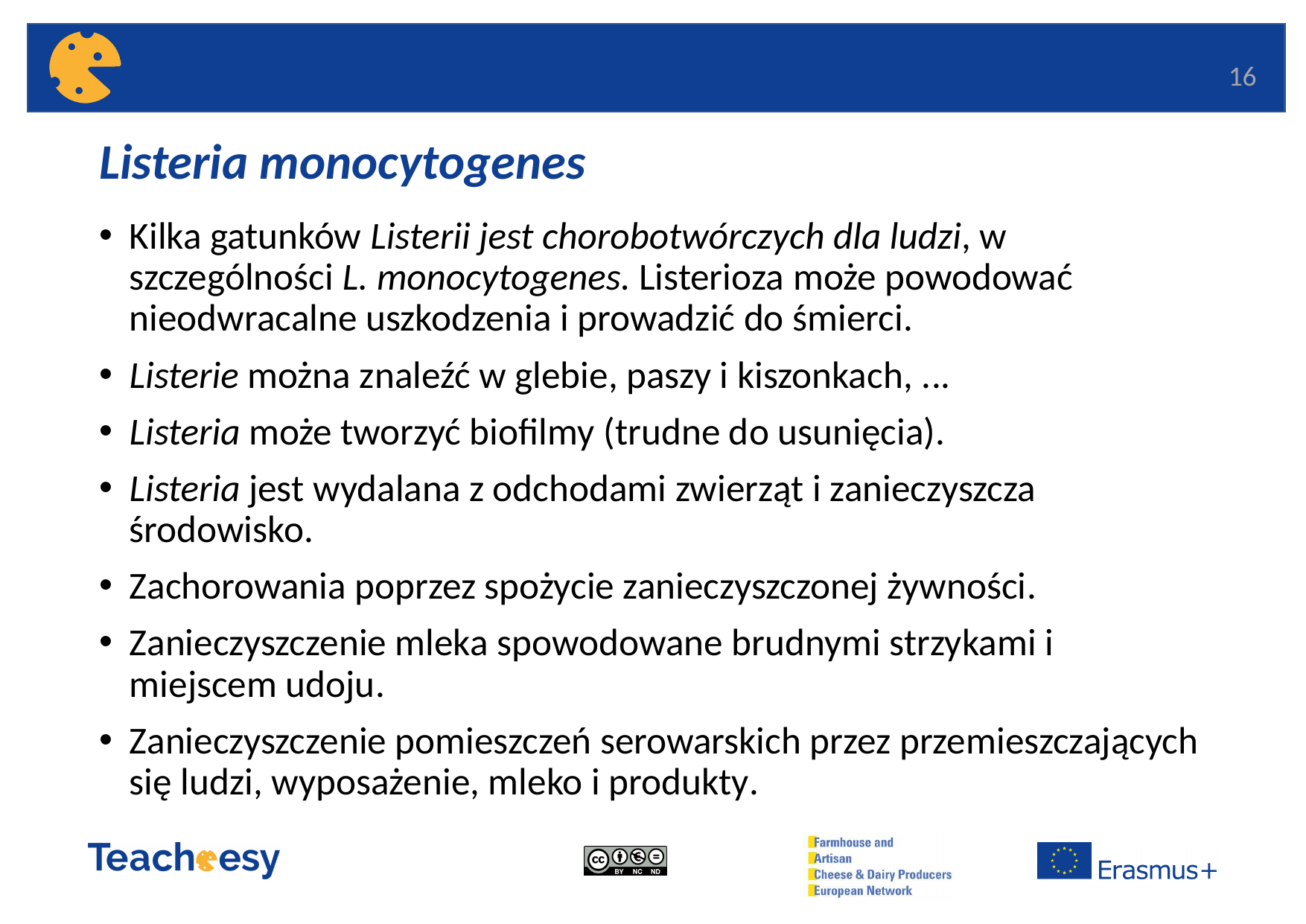

16
# Listeria monocytogenes
Kilka gatunków Listerii jest chorobotwórczych dla ludzi, w szczególności L. monocytogenes. Listerioza może powodować nieodwracalne uszkodzenia i prowadzić do śmierci.
Listerie można znaleźć w glebie, paszy i kiszonkach, ...
Listeria może tworzyć biofilmy (trudne do usunięcia).
Listeria jest wydalana z odchodami zwierząt i zanieczyszcza środowisko.
Zachorowania poprzez spożycie zanieczyszczonej żywności.
Zanieczyszczenie mleka spowodowane brudnymi strzykami i miejscem udoju.
Zanieczyszczenie pomieszczeń serowarskich przez przemieszczających się ludzi, wyposażenie, mleko i produkty.